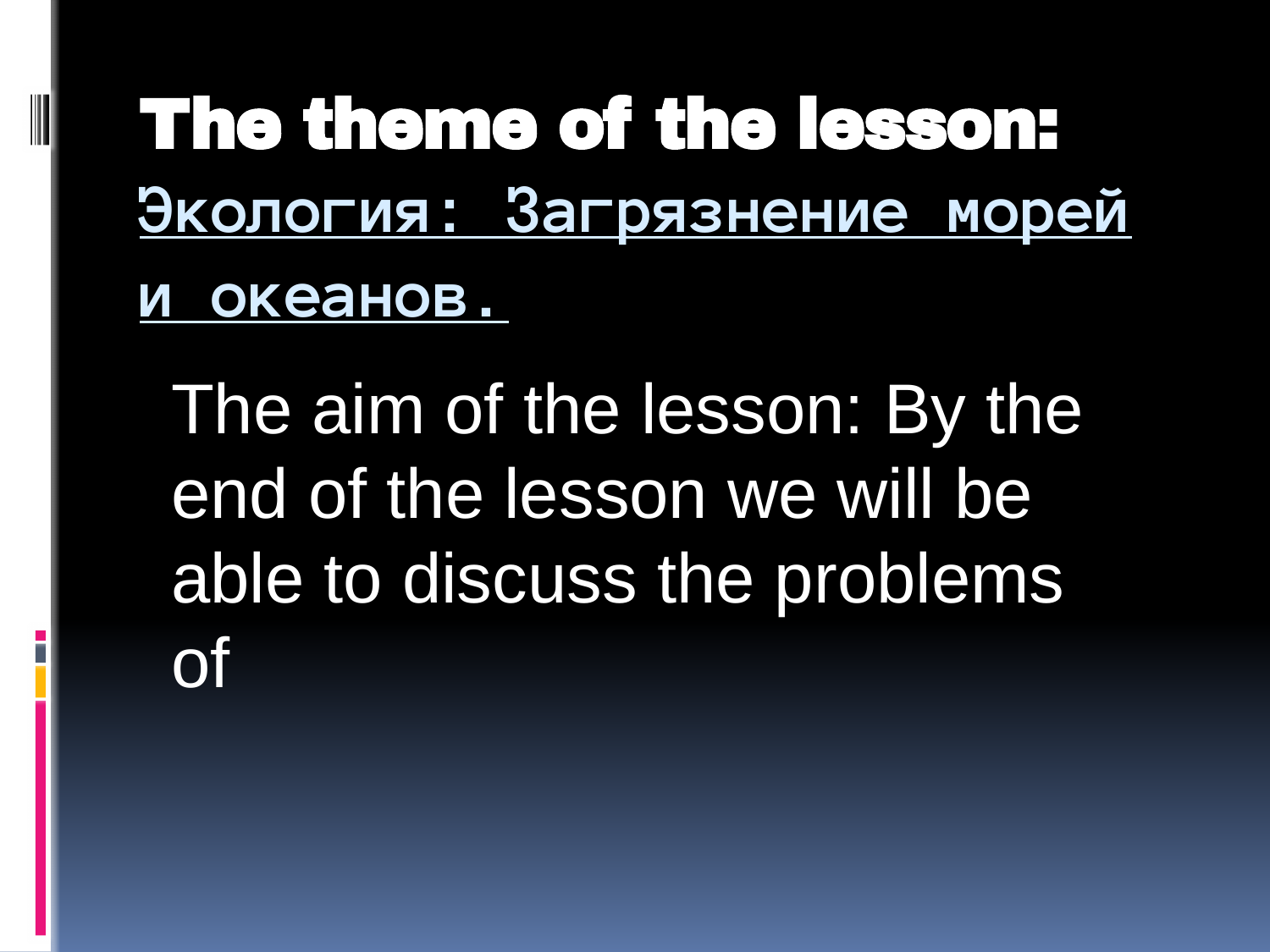

# The theme of the lesson: Экология: Загрязнение морей и океанов.
The aim of the lesson: By the end of the lesson we will be able to discuss the problems of